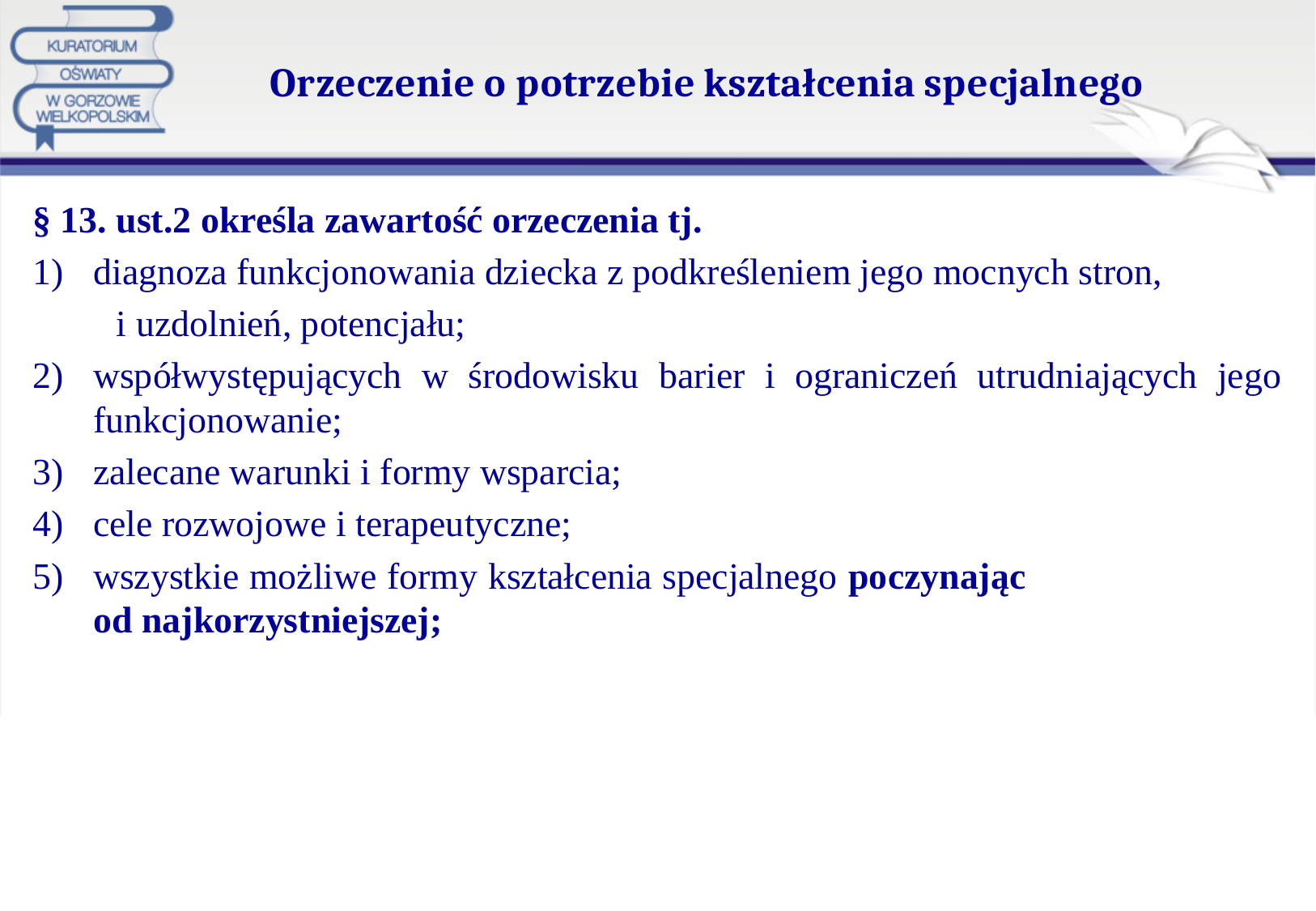

# Orzeczenie o potrzebie kształcenia specjalnego
§ 13. ust.2 określa zawartość orzeczenia tj.
diagnoza funkcjonowania dziecka z podkreśleniem jego mocnych stron,
         i uzdolnień, potencjału;
współwystępujących w środowisku barier i ograniczeń utrudniających jego funkcjonowanie;
zalecane warunki i formy wsparcia;
cele rozwojowe i terapeutyczne;
wszystkie możliwe formy kształcenia specjalnego poczynając                          od najkorzystniejszej;